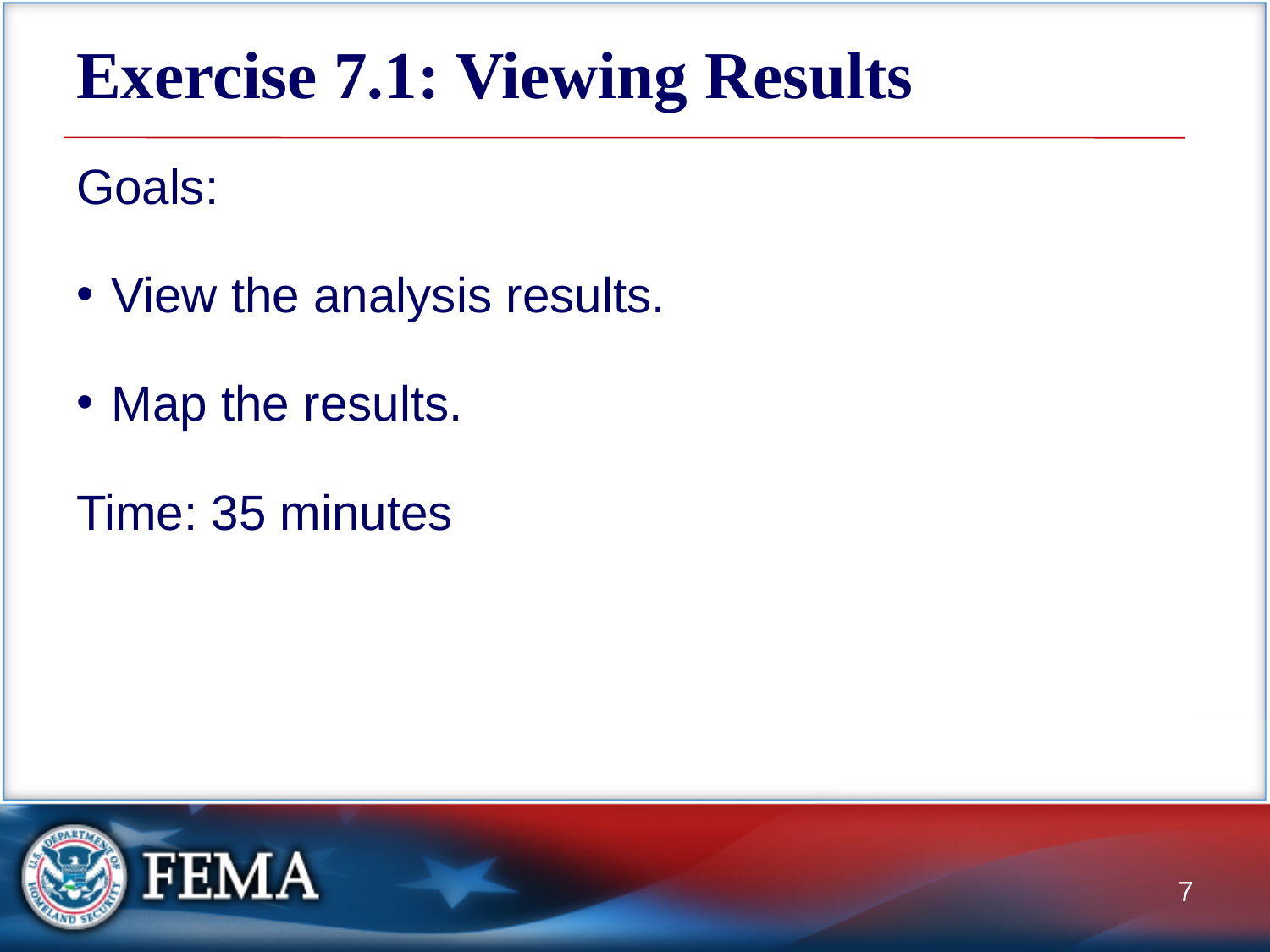

# Exercise 7.1: Viewing Results
Goals:
View the analysis results.
Map the results.
Time: 35 minutes
7